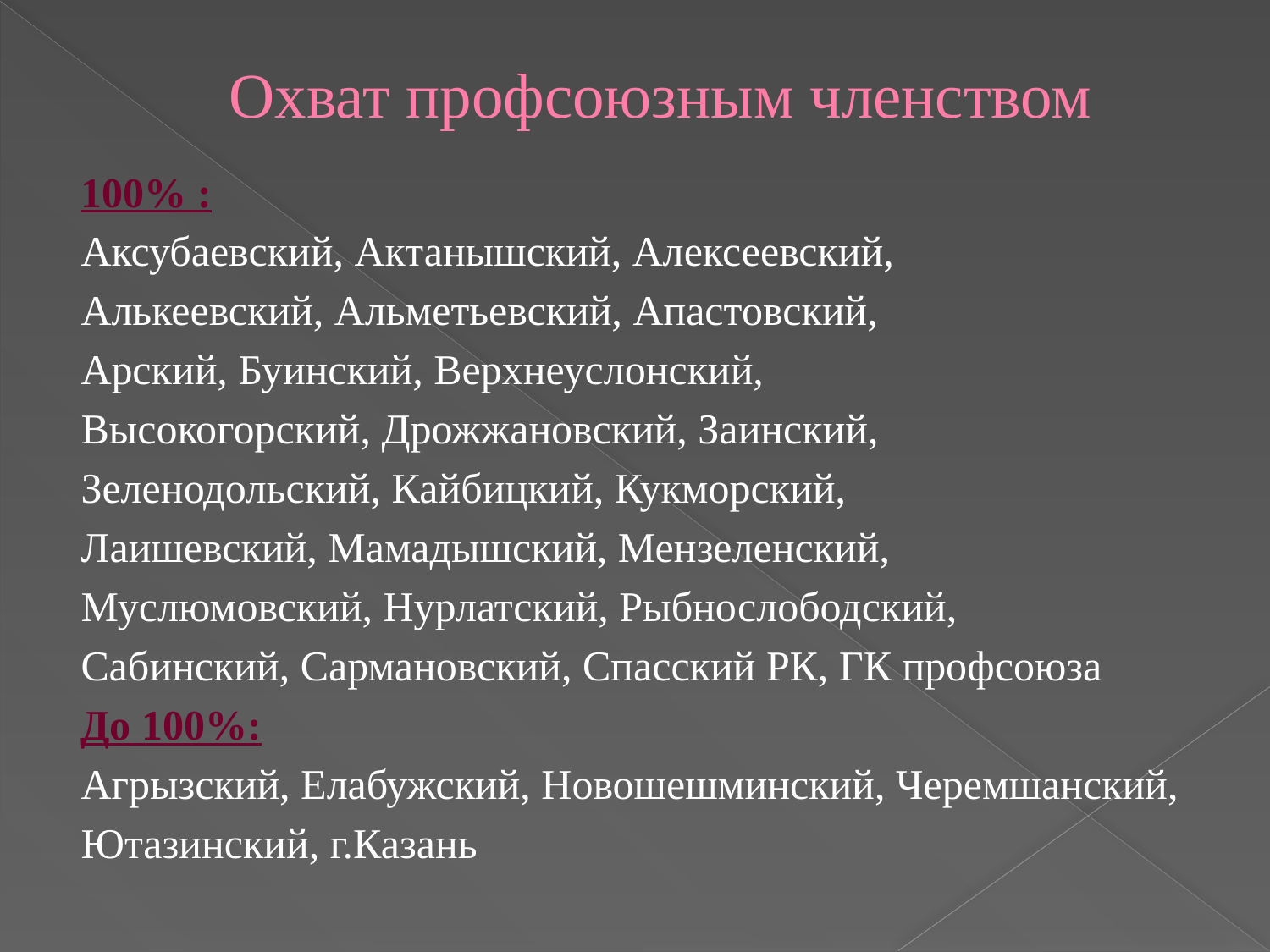

# Охват профсоюзным членством
100% :
Аксубаевский, Актанышский, Алексеевский,
Алькеевский, Альметьевский, Апастовский,
Арский, Буинский, Верхнеуслонский,
Высокогорский, Дрожжановский, Заинский,
Зеленодольский, Кайбицкий, Кукморский,
Лаишевский, Мамадышский, Мензеленский,
Муслюмовский, Нурлатский, Рыбнослободский,
Сабинский, Сармановский, Спасский РК, ГК профсоюза
До 100%:
Агрызский, Елабужский, Новошешминский, Черемшанский,
Ютазинский, г.Казань